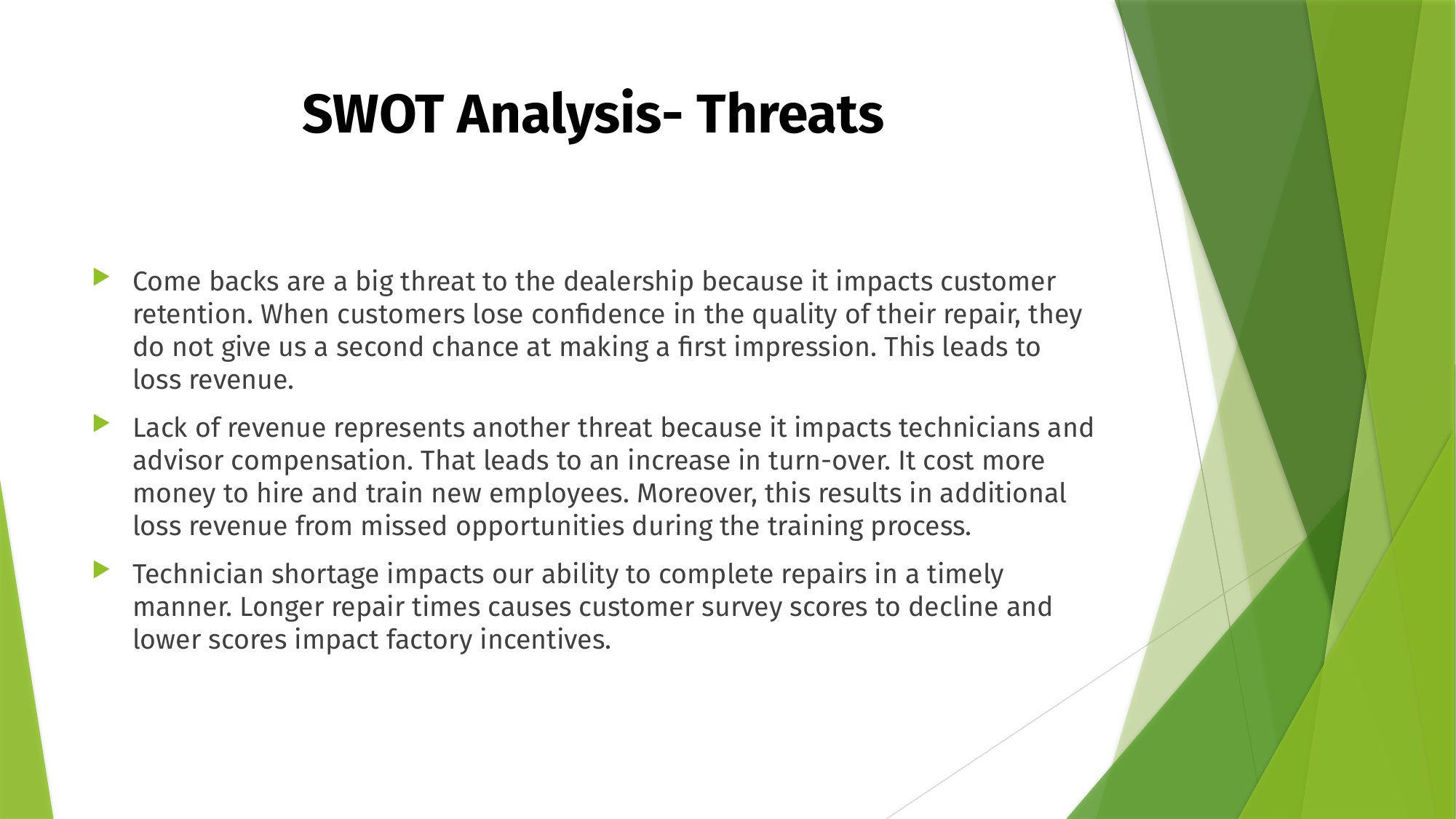

# SWOT Analysis- Threats
Come backs are a big threat to the dealership because it impacts customer retention. When customers lose confidence in the quality of their repair, they do not give us a second chance at making a first impression. This leads to loss revenue.
Lack of revenue represents another threat because it impacts technicians and advisor compensation. That leads to an increase in turn-over. It cost more money to hire and train new employees. Moreover, this results in additional loss revenue from missed opportunities during the training process.
Technician shortage impacts our ability to complete repairs in a timely manner. Longer repair times causes customer survey scores to decline and lower scores impact factory incentives.